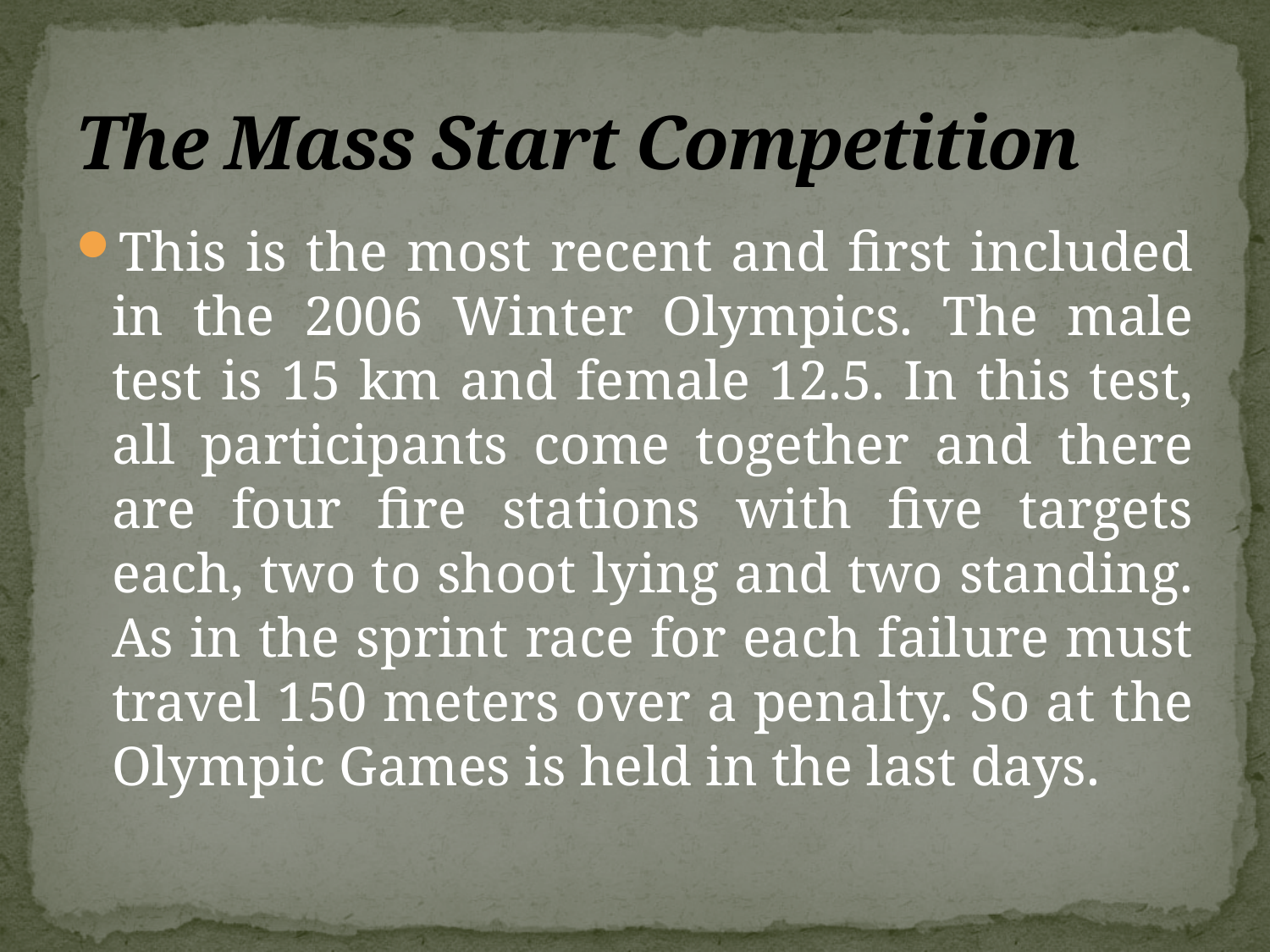

# The Mass Start Competition
This is the most recent and first included in the 2006 Winter Olympics. The male test is 15 km and female 12.5. In this test, all participants come together and there are four fire stations with five targets each, two to shoot lying and two standing. As in the sprint race for each failure must travel 150 meters over a penalty. So at the Olympic Games is held in the last days.